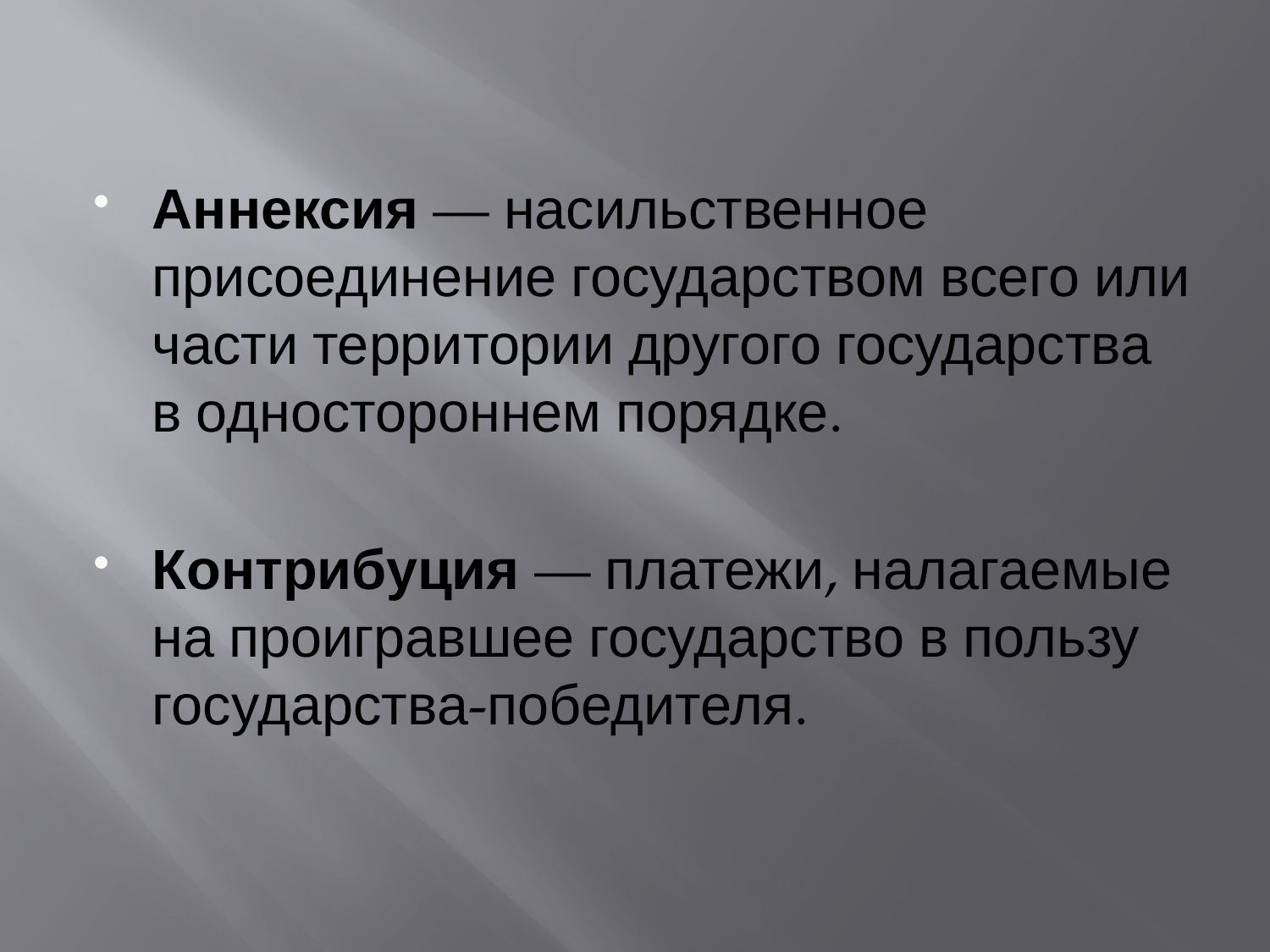

#
Аннексия — насильственное присоединение государством всего или части территории другого государства в одностороннем порядке.

Контрибуция — платежи, налагаемые на проигравшее государство в пользу государства-победителя.